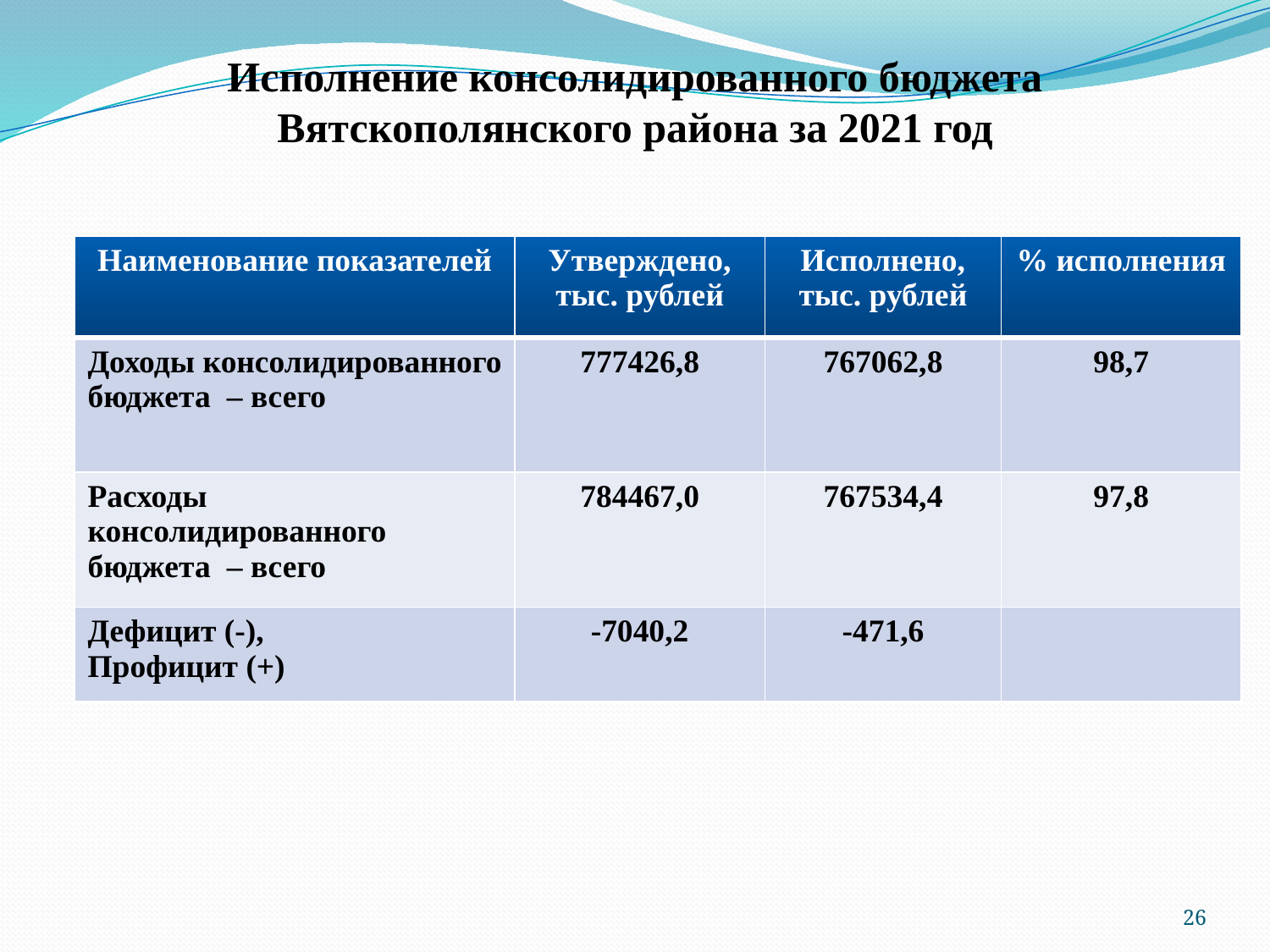

# Исполнение консолидированного бюджета Вятскополянского района за 2021 год
| Наименование показателей | Утверждено, тыс. рублей | Исполнено, тыс. рублей | % исполнения |
| --- | --- | --- | --- |
| Доходы консолидированного бюджета – всего | 777426,8 | 767062,8 | 98,7 |
| Расходы консолидированного бюджета – всего | 784467,0 | 767534,4 | 97,8 |
| Дефицит (-), Профицит (+) | -7040,2 | -471,6 |  |
26